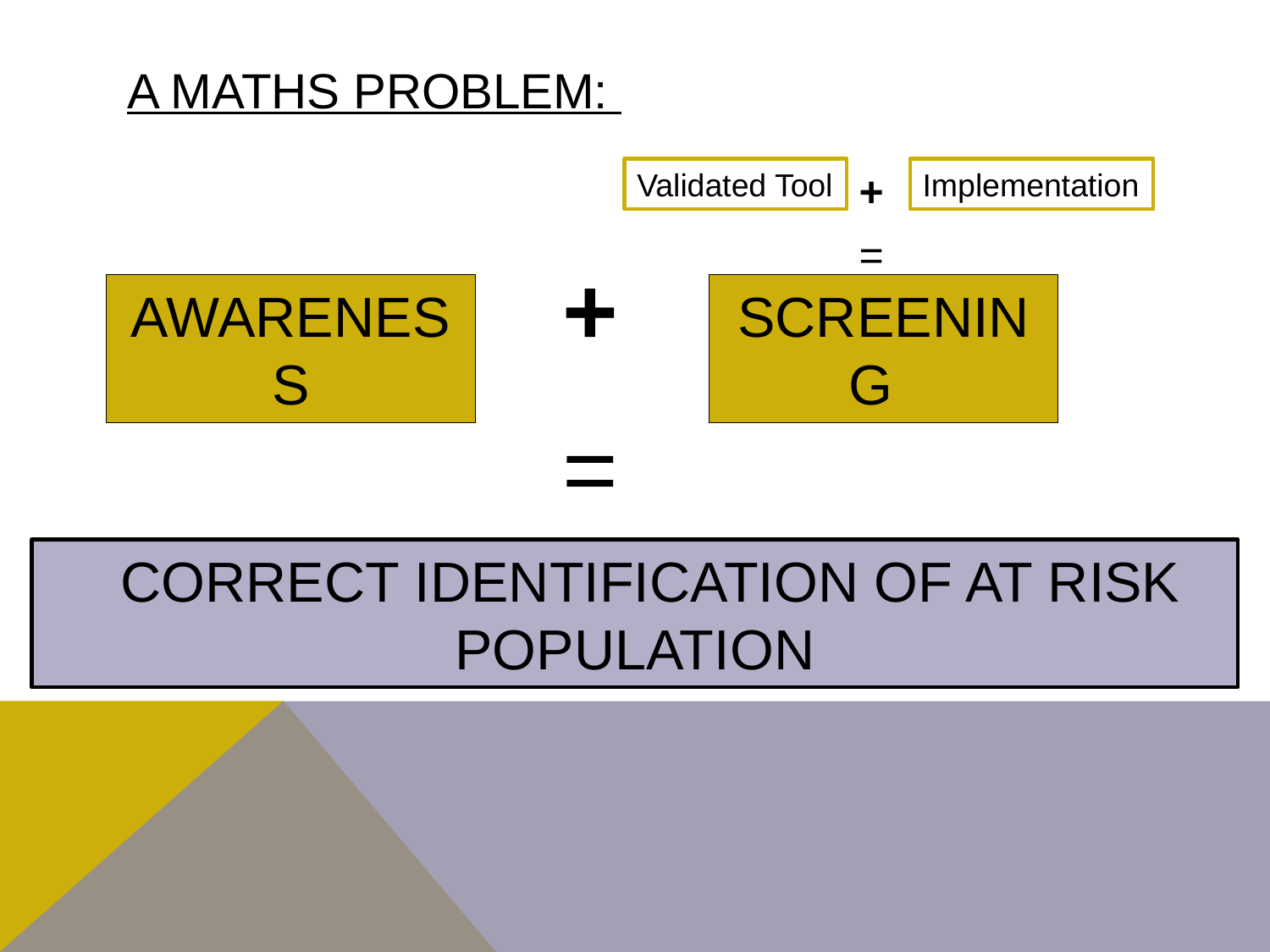

# a maths problem:
Validated Tool
+
Implementation
=
+
AWARENESS
SCREENING
=
  CORRECT IDENTIFICATION OF AT RISK POPULATION